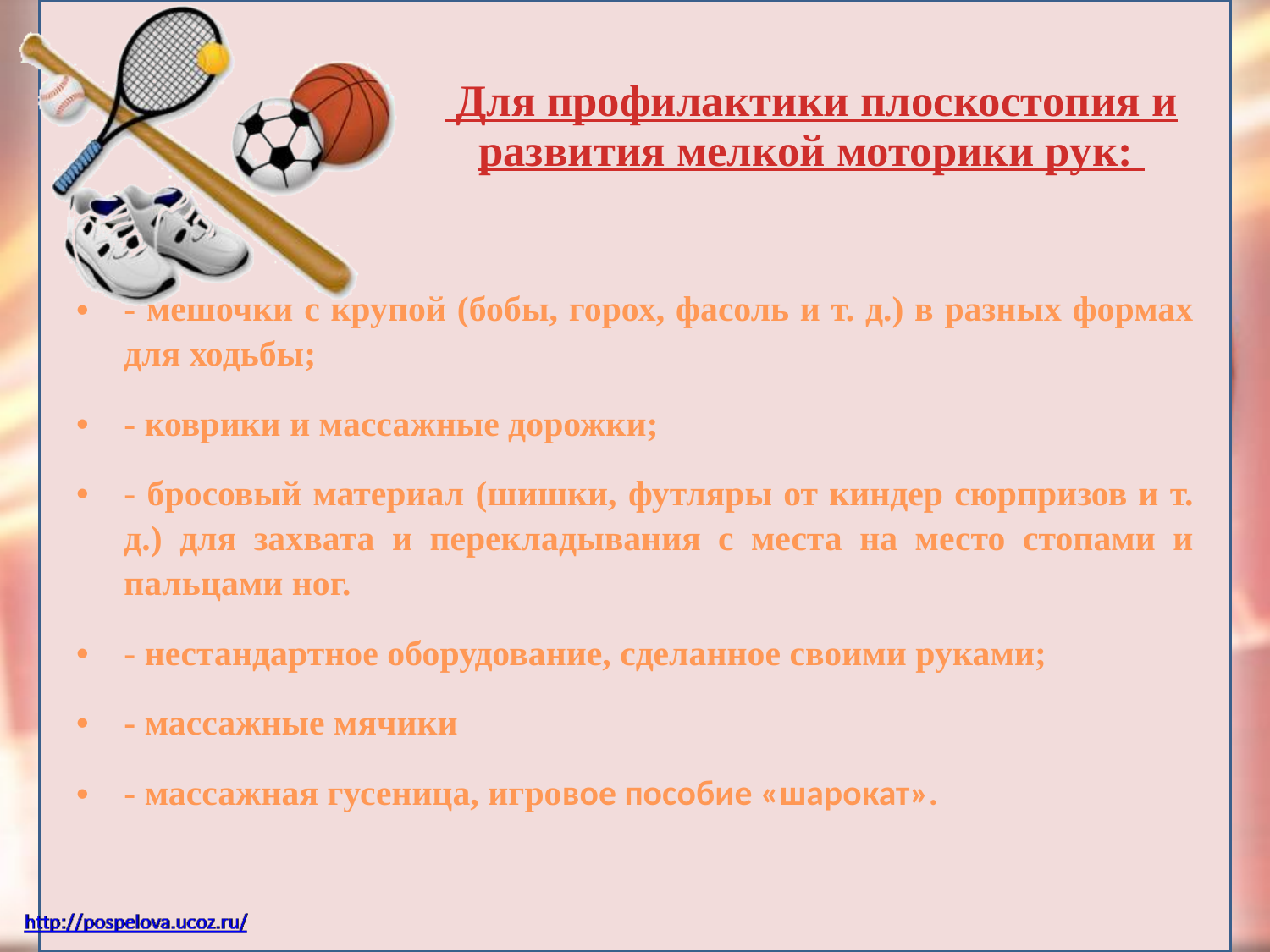

# Для профилактики плоскостопия и развития мелкой моторики рук:
- мешочки с крупой (бобы, горох, фасоль и т. д.) в разных формах для ходьбы;
- коврики и массажные дорожки;
- бросовый материал (шишки, футляры от киндер сюрпризов и т. д.) для захвата и перекладывания с места на место стопами и пальцами ног.
- нестандартное оборудование, сделанное своими руками;
- массажные мячики
- массажная гусеница, игровое пособие «шарокат».